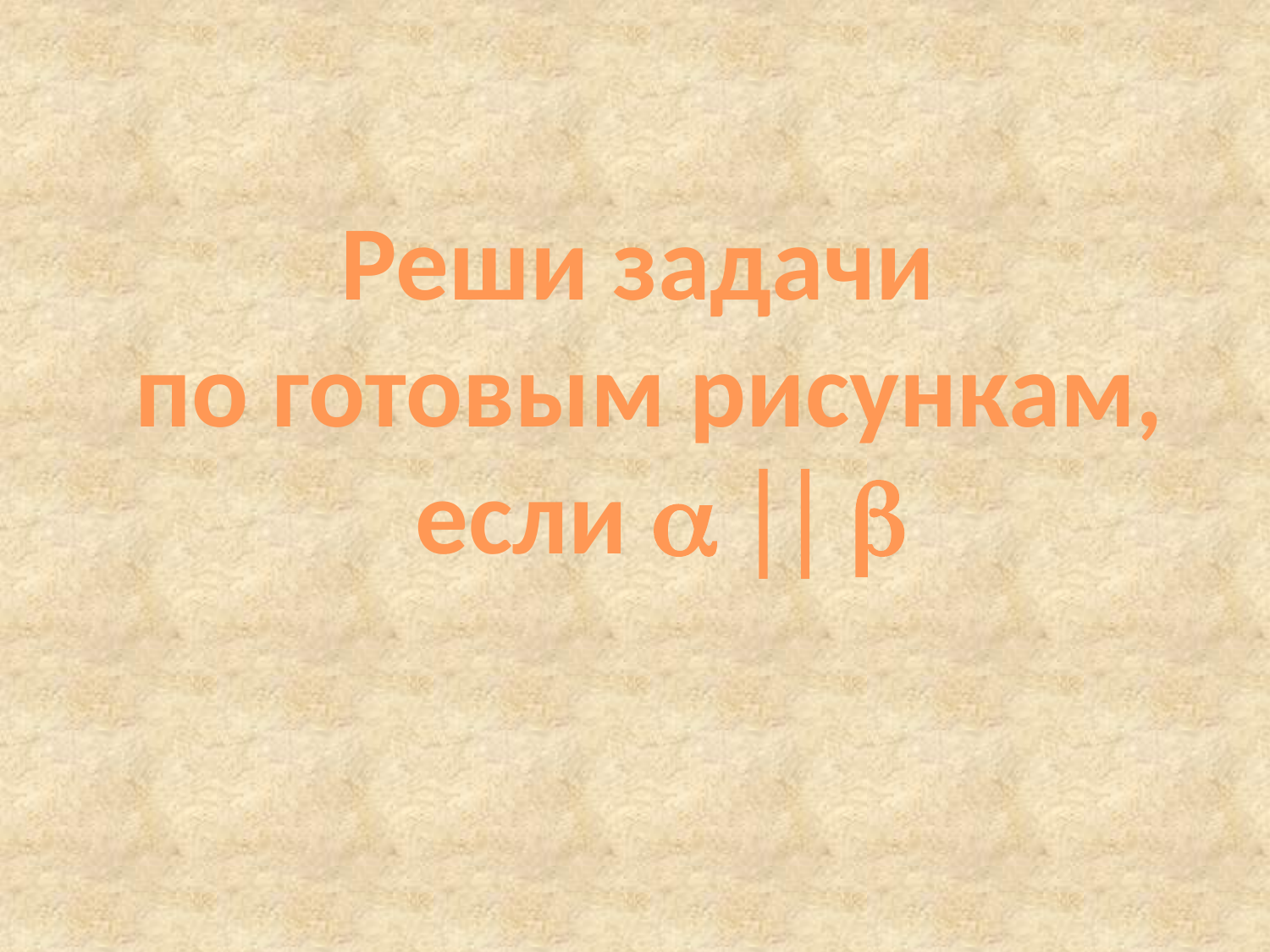

Реши задачи
по готовым рисункам,
 если α || β